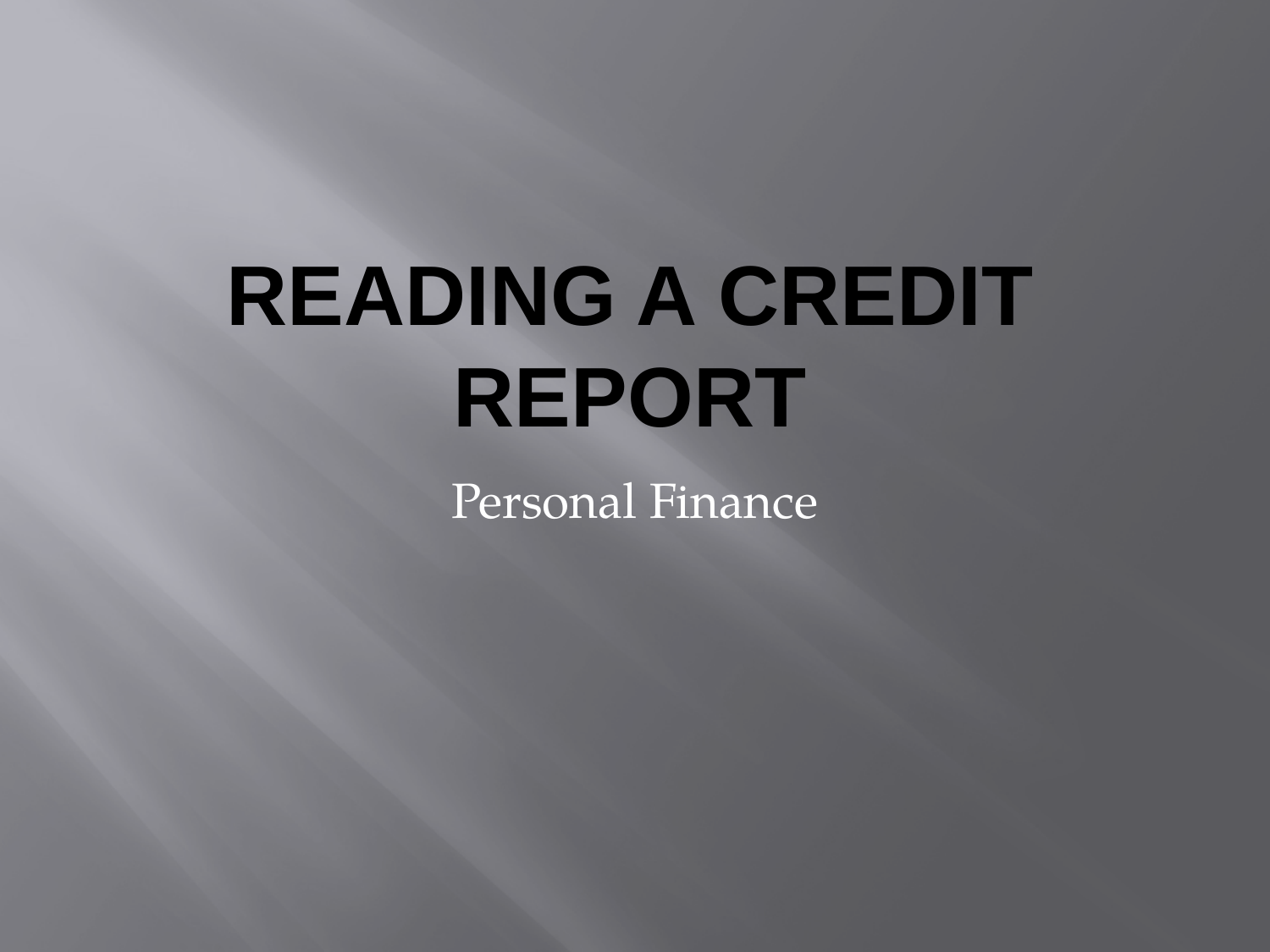

# Reading a Credit Report
Personal Finance